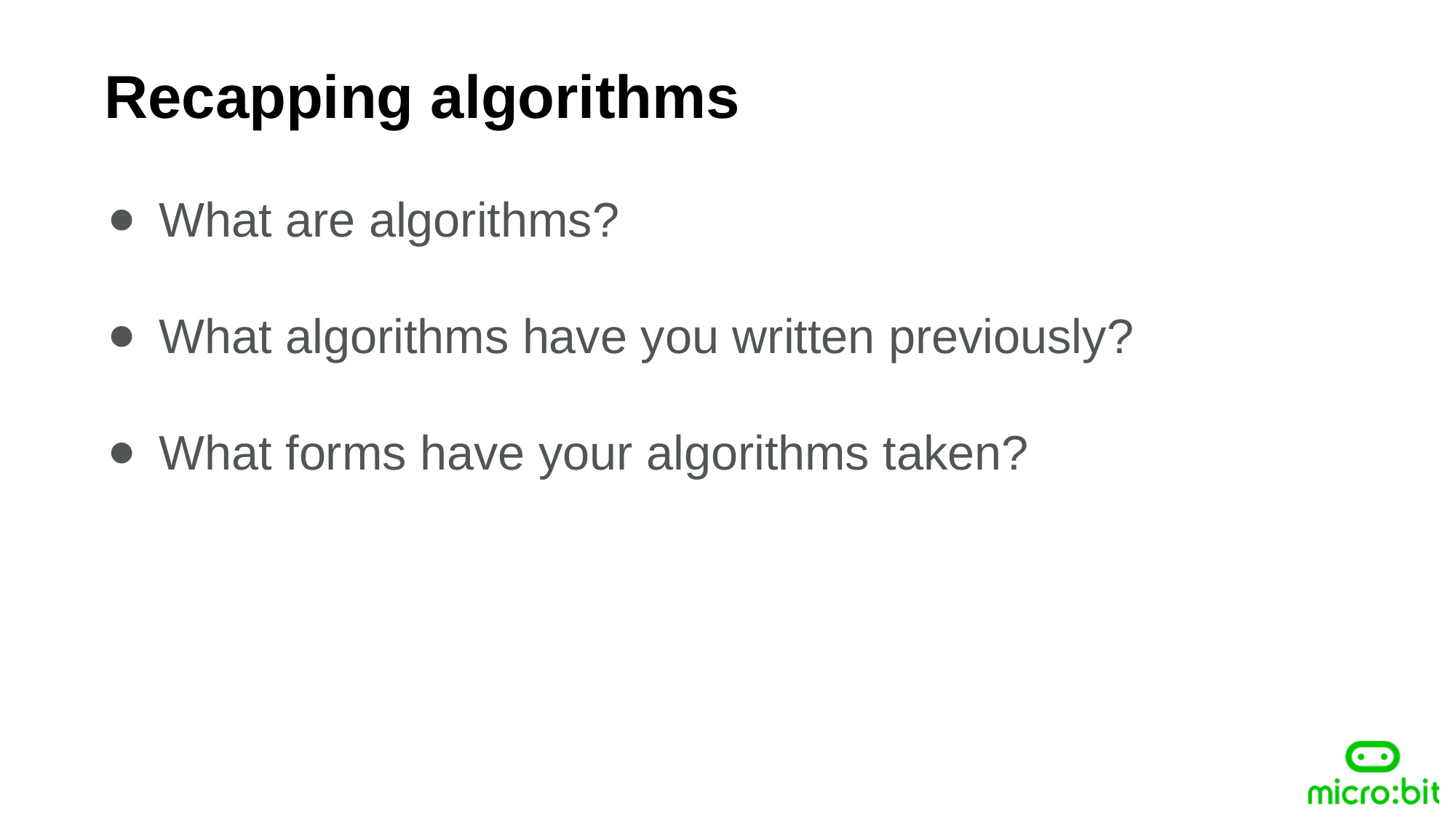

Recapping algorithms

What are algorithms?

What algorithms have you written previously?

What forms have your algorithms taken?